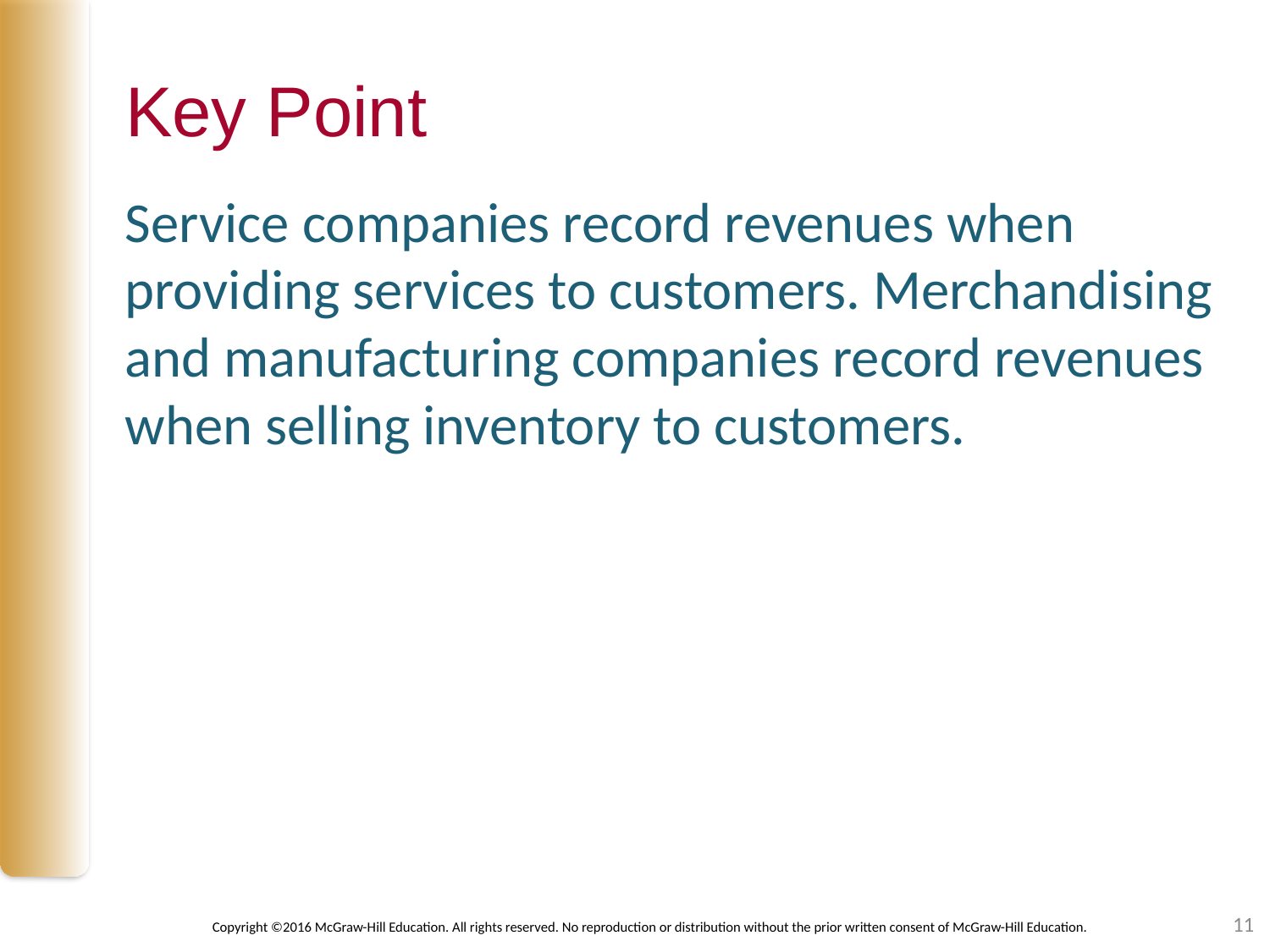

# Key Point
Service companies record revenues when providing services to customers. Merchandising and manufacturing companies record revenues when selling inventory to customers.
11
Copyright ©2016 McGraw-Hill Education. All rights reserved. No reproduction or distribution without the prior written consent of McGraw-Hill Education.